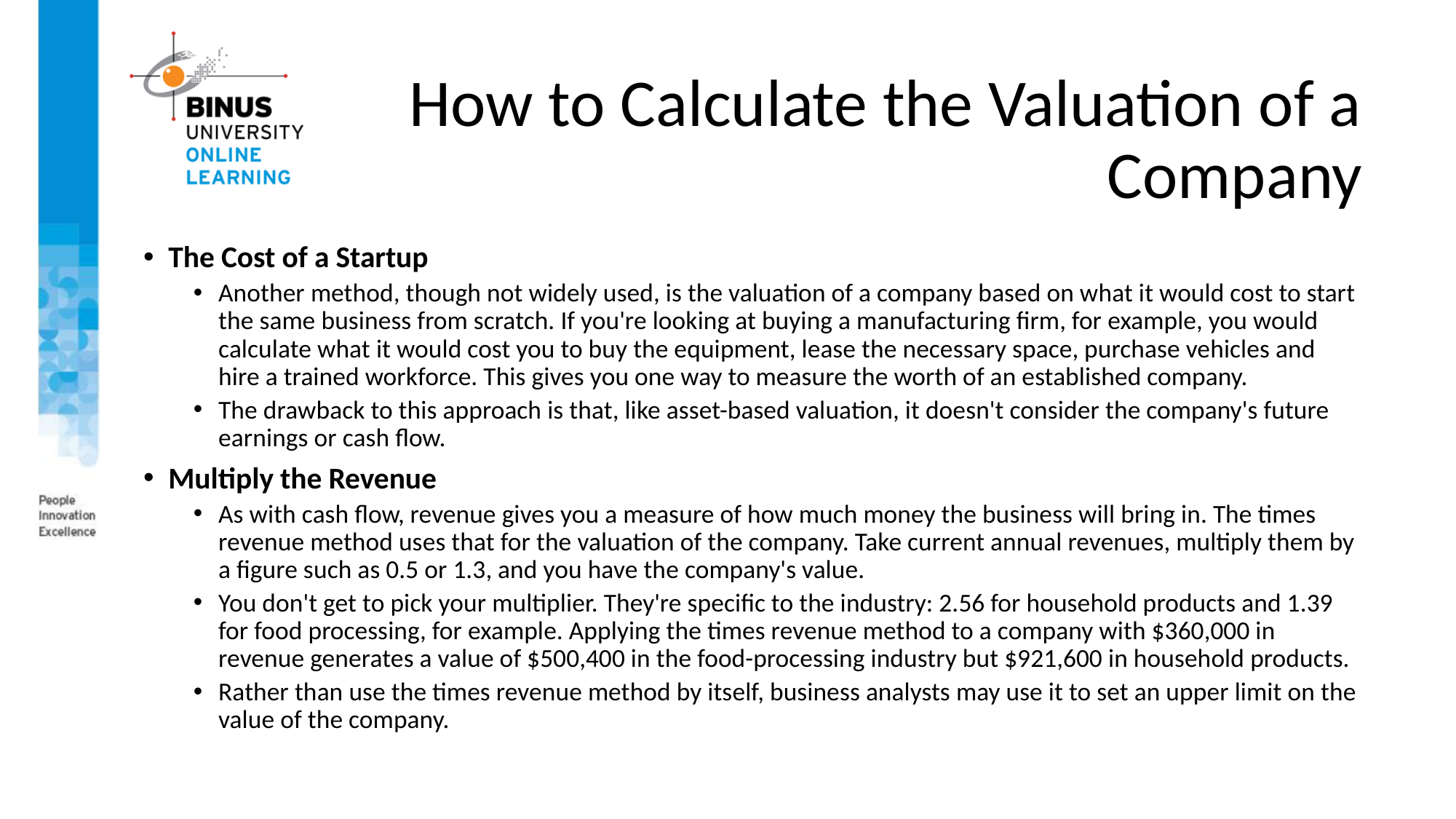

How to Calculate the Valuation of a Company
The Cost of a Startup
Another method, though not widely used, is the valuation of a company based on what it would cost to start the same business from scratch. If you're looking at buying a manufacturing firm, for example, you would calculate what it would cost you to buy the equipment, lease the necessary space, purchase vehicles and hire a trained workforce. This gives you one way to measure the worth of an established company.
The drawback to this approach is that, like asset-based valuation, it doesn't consider the company's future earnings or cash flow.
Multiply the Revenue
As with cash flow, revenue gives you a measure of how much money the business will bring in. The times revenue method uses that for the valuation of the company. Take current annual revenues, multiply them by a figure such as 0.5 or 1.3, and you have the company's value.
You don't get to pick your multiplier. They're specific to the industry: 2.56 for household products and 1.39 for food processing, for example. Applying the times revenue method to a company with $360,000 in revenue generates a value of $500,400 in the food-processing industry but $921,600 in household products.
Rather than use the times revenue method by itself, business analysts may use it to set an upper limit on the value of the company.